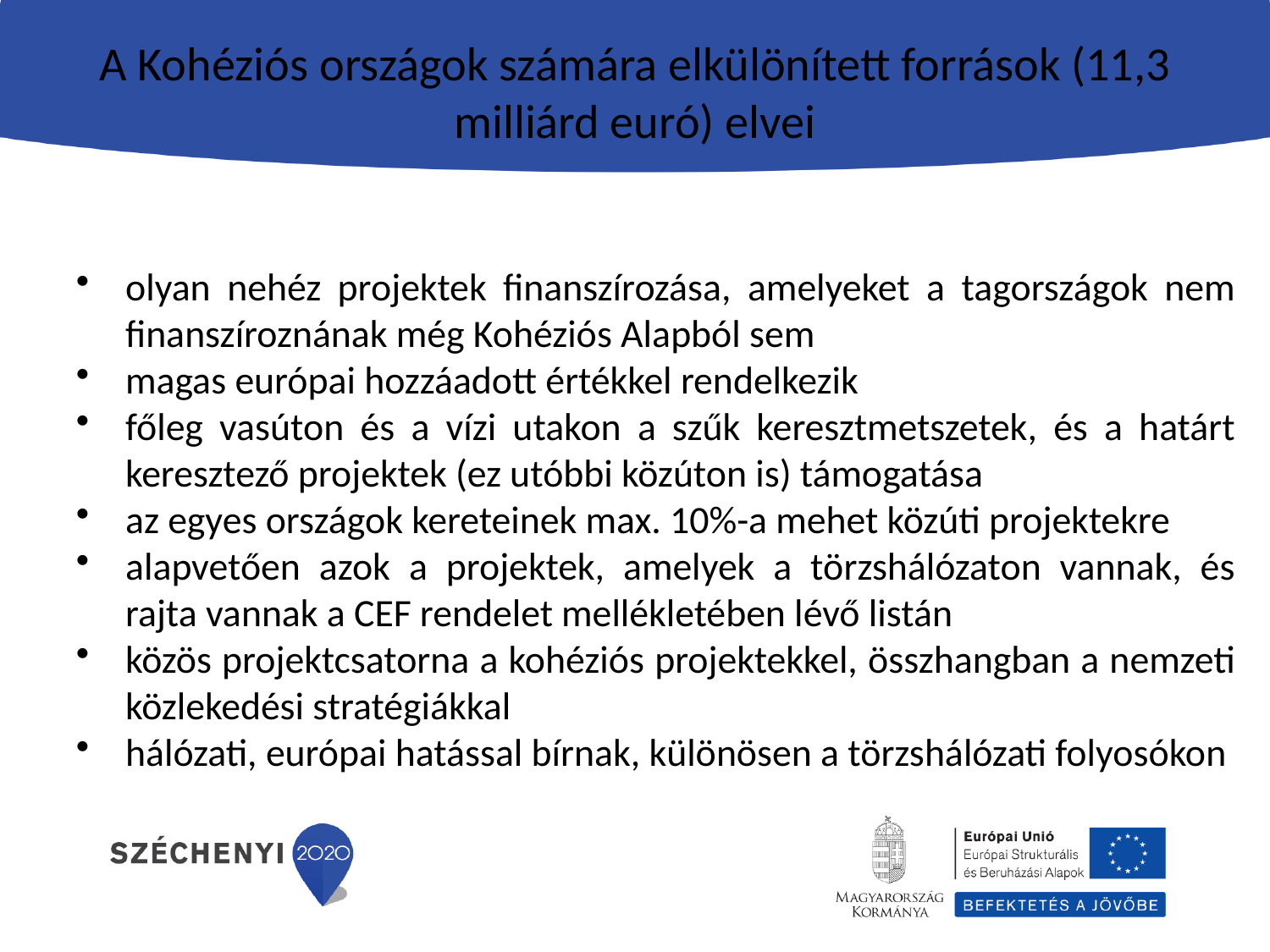

# A Kohéziós országok számára elkülönített források (11,3 milliárd euró) elvei
olyan nehéz projektek finanszírozása, amelyeket a tagországok nem finanszíroznának még Kohéziós Alapból sem
magas európai hozzáadott értékkel rendelkezik
főleg vasúton és a vízi utakon a szűk keresztmetszetek, és a határt keresztező projektek (ez utóbbi közúton is) támogatása
az egyes országok kereteinek max. 10%-a mehet közúti projektekre
alapvetően azok a projektek, amelyek a törzshálózaton vannak, és rajta vannak a CEF rendelet mellékletében lévő listán
közös projektcsatorna a kohéziós projektekkel, összhangban a nemzeti közlekedési stratégiákkal
hálózati, európai hatással bírnak, különösen a törzshálózati folyosókon